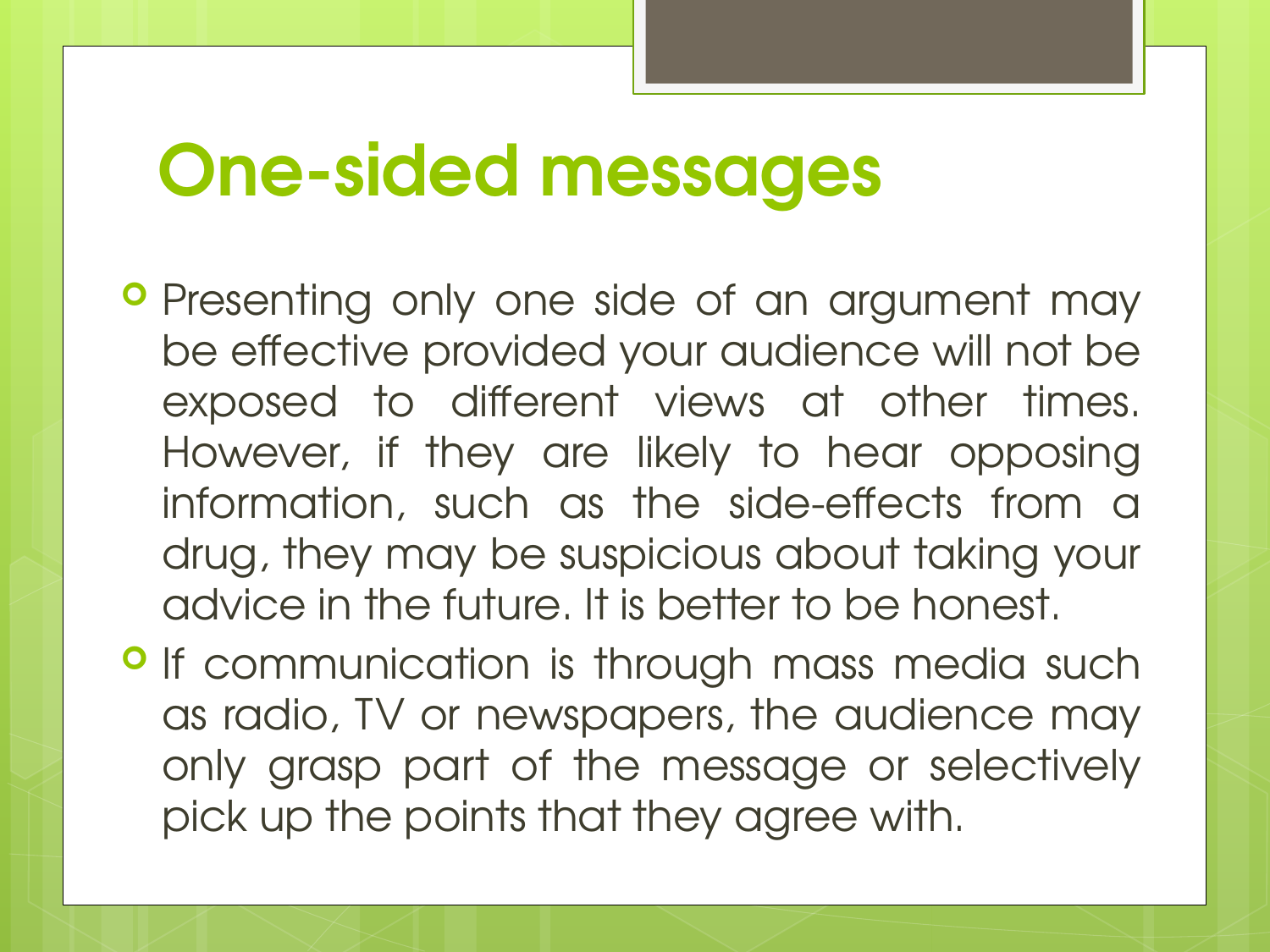

# One-sided messages
Presenting only one side of an argument may be effective provided your audience will not be exposed to different views at other times. However, if they are likely to hear opposing information, such as the side-effects from a drug, they may be suspicious about taking your advice in the future. It is better to be honest.
If communication is through mass media such as radio, TV or newspapers, the audience may only grasp part of the message or selectively pick up the points that they agree with.